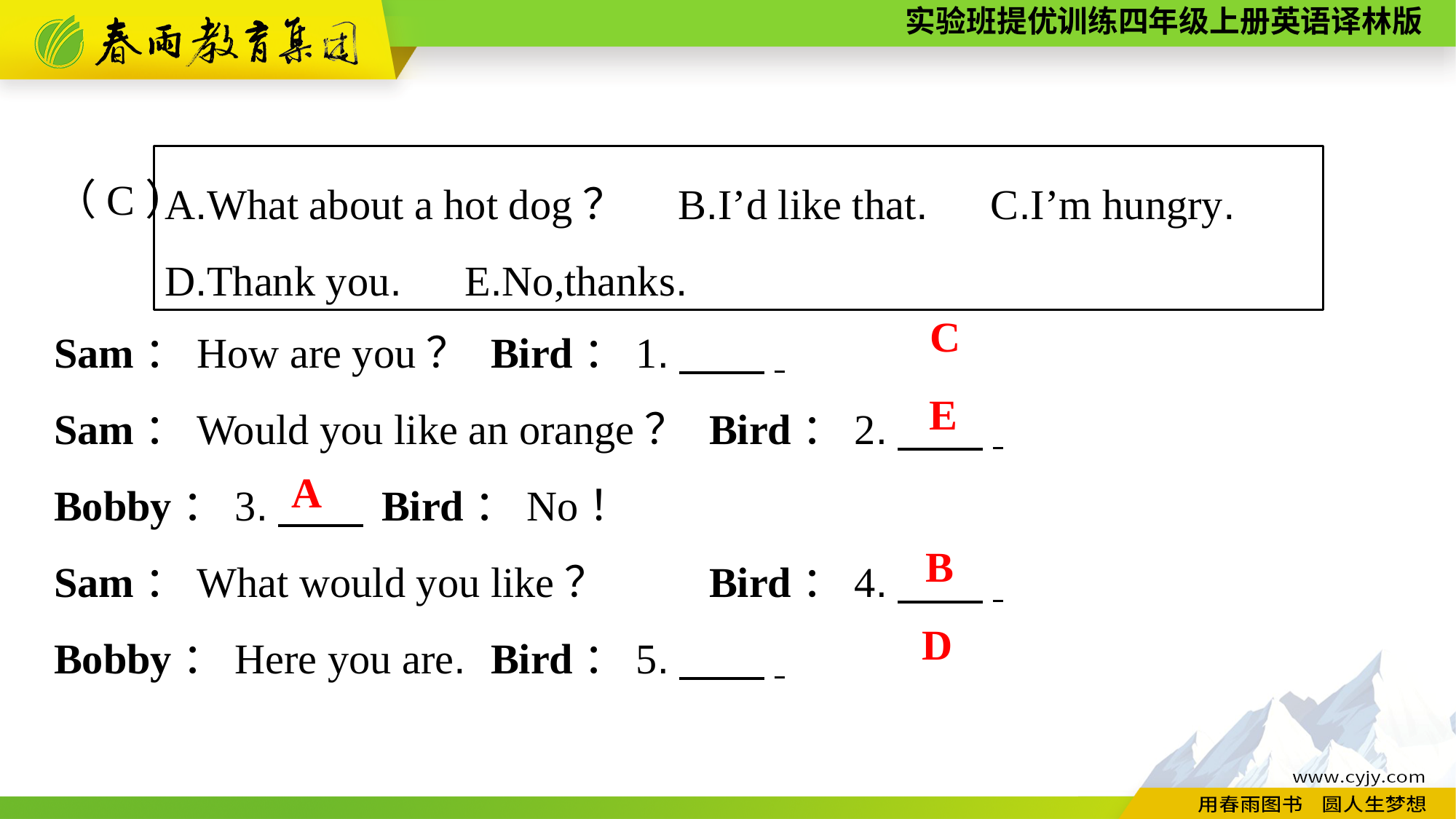

（C）

Sam：How are you？	Bird：1.　　.
Sam：Would you like an orange？	Bird：2.　　.
Bobby：3.　　	Bird：No！
Sam：What would you like？	Bird：4.　　.
Bobby：Here you are.	Bird：5.　　.
A.What about a hot dog？　B.I’d like that.　C.I’m hungry.
D.Thank you.　E.No,thanks.
C
E
A
B
D